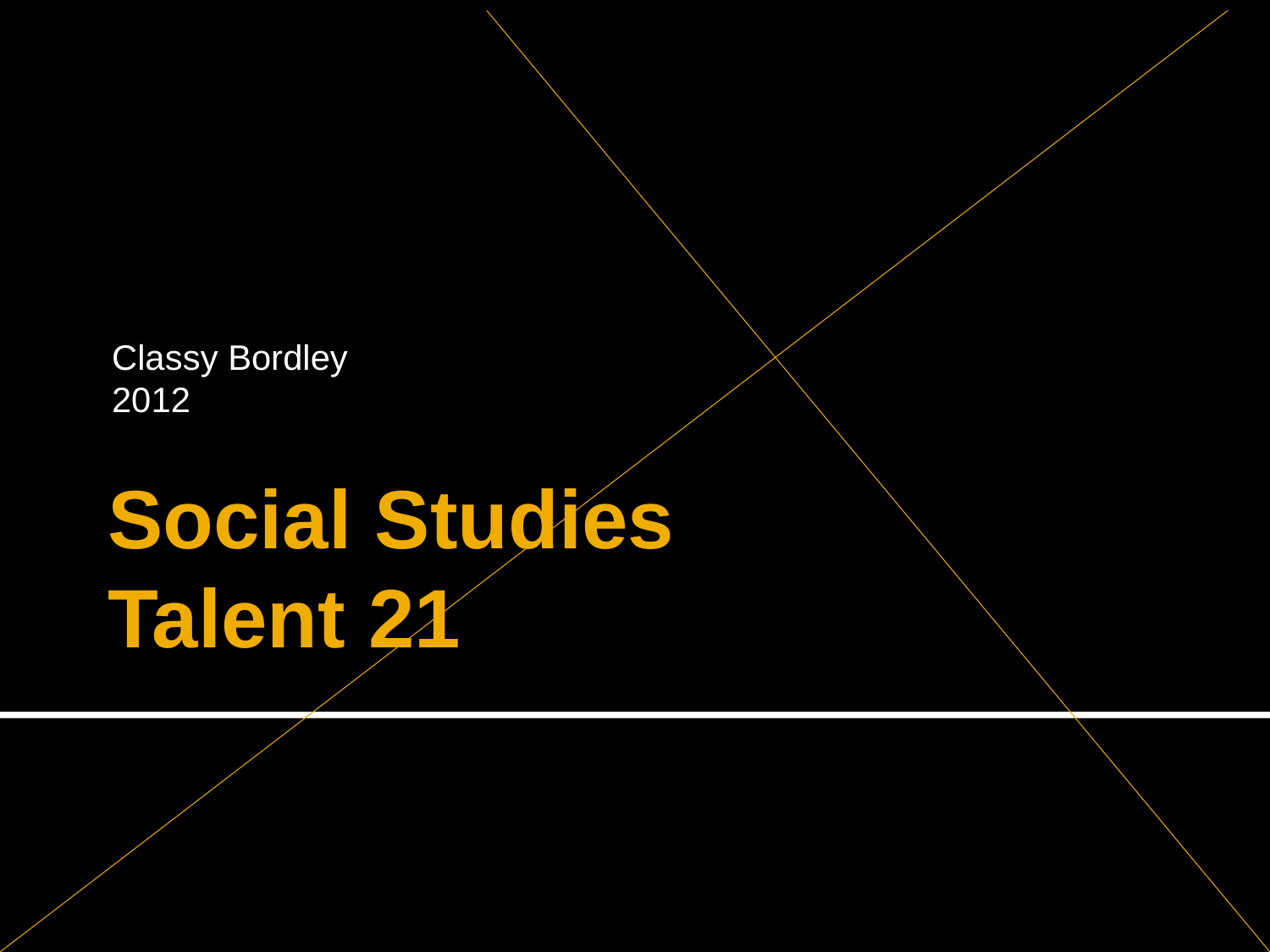

Classy Bordley
2012

# Social Studies Talent 21